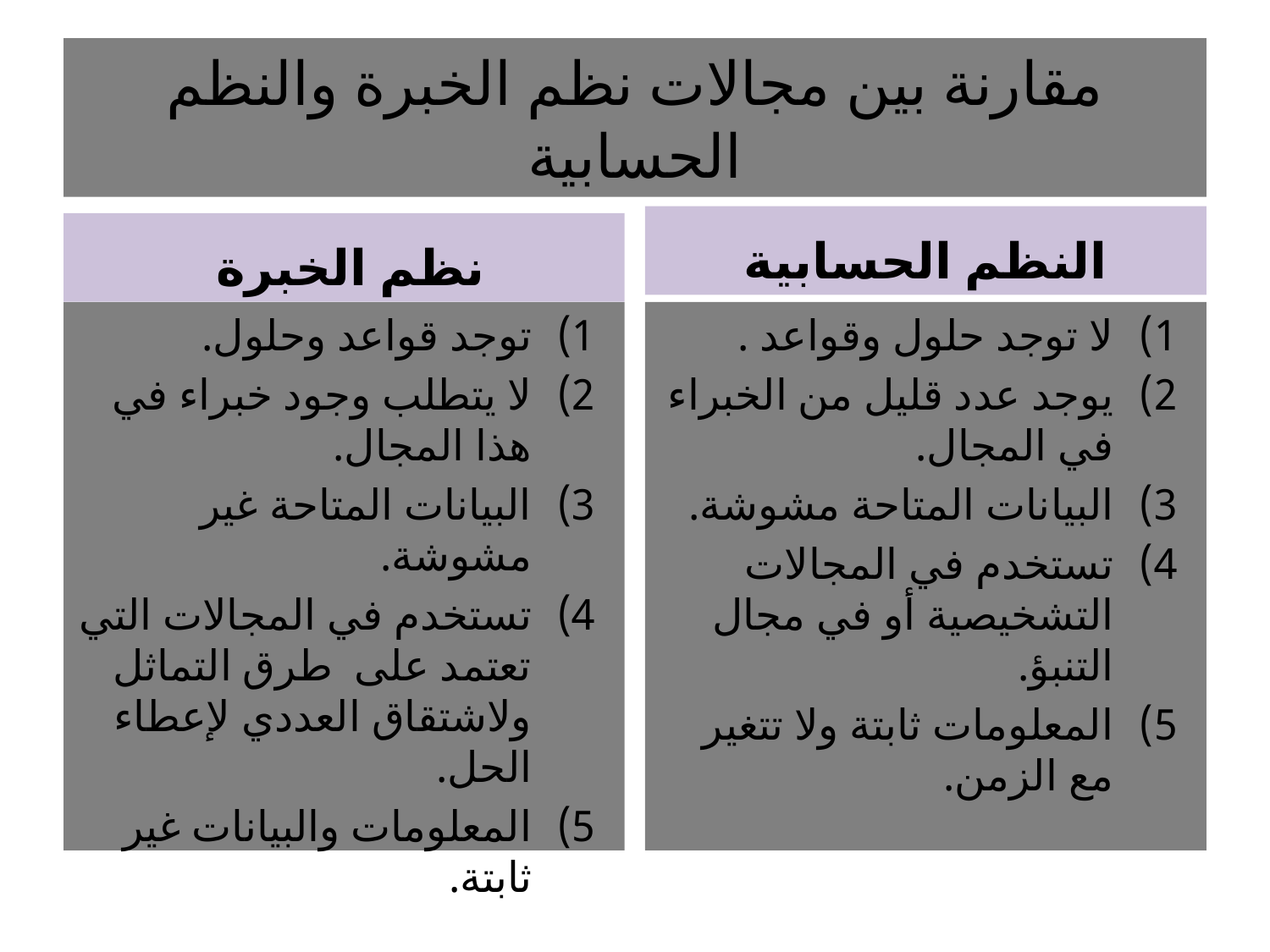

# مقارنة بين مجالات نظم الخبرة والنظم الحسابية
النظم الحسابية
نظم الخبرة
توجد قواعد وحلول.
لا يتطلب وجود خبراء في هذا المجال.
البيانات المتاحة غير مشوشة.
تستخدم في المجالات التي تعتمد على  طرق التماثل ولاشتقاق العددي لإعطاء الحل.
المعلومات والبيانات غير ثابتة.

لا توجد حلول وقواعد .
يوجد عدد قليل من الخبراء في المجال.
البيانات المتاحة مشوشة.
تستخدم في المجالات التشخيصية أو في مجال التنبؤ.
المعلومات ثابتة ولا تتغير مع الزمن.